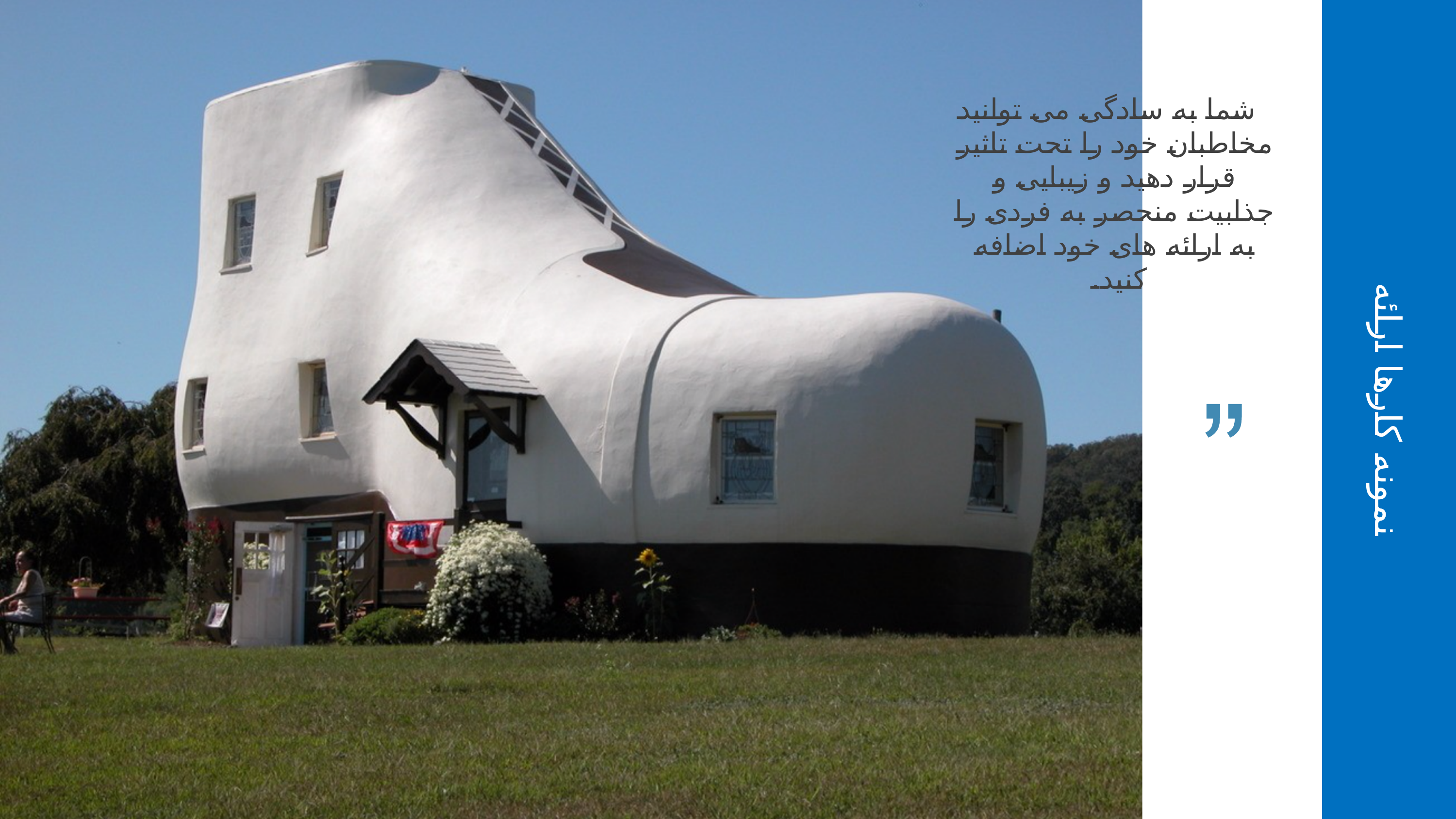

شما به سادگی می توانید مخاطبان خود را تحت تاثیر قرار دهید و زیبایی و جذابیت منحصر به فردی را به ارائه های خود اضافه کنید.

نمونه کارها ارائه